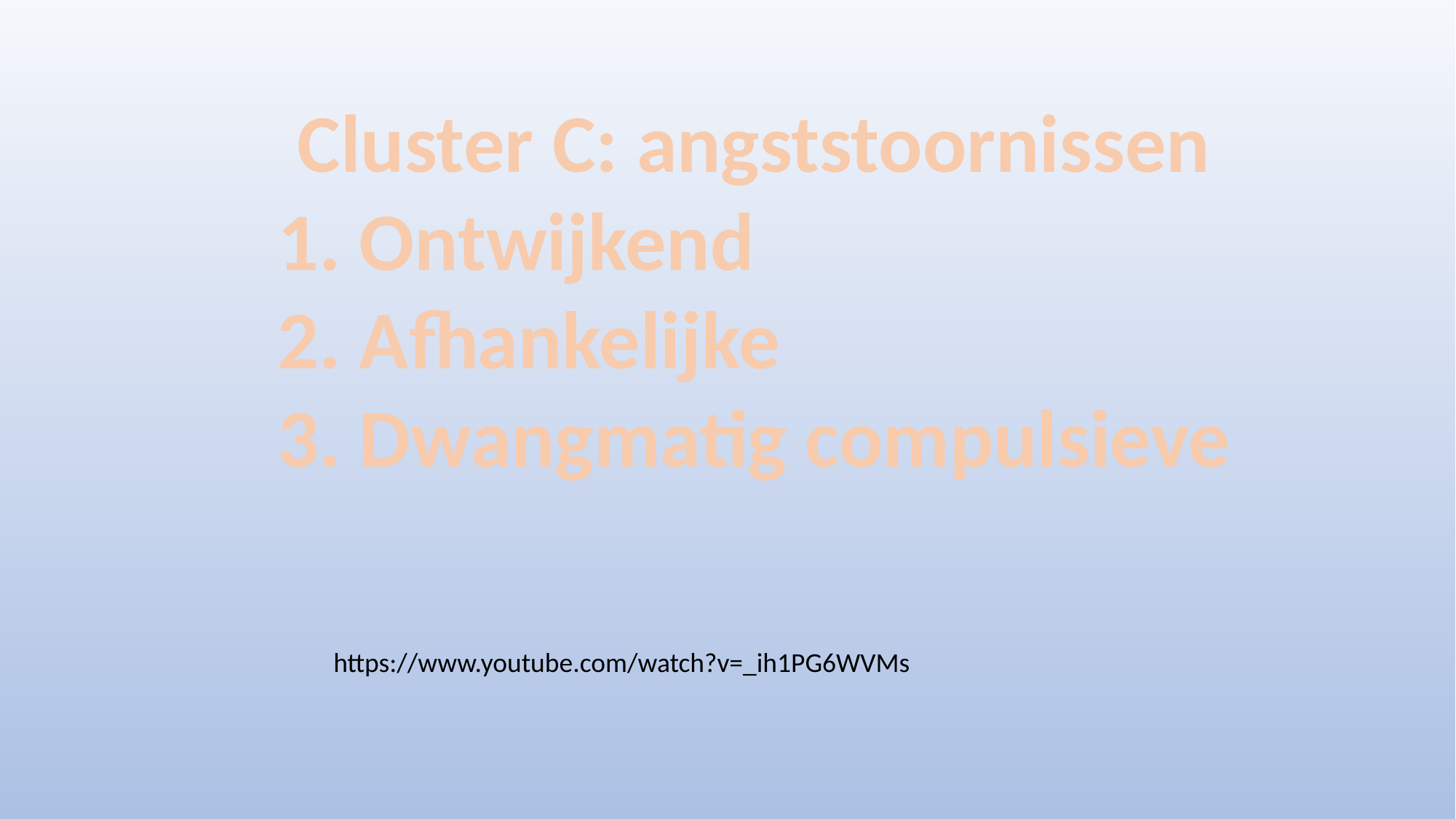

Cluster C: angststoornissen
1. Ontwijkend
2. Afhankelijke
3. Dwangmatig compulsieve
https://www.youtube.com/watch?v=_ih1PG6WVMs